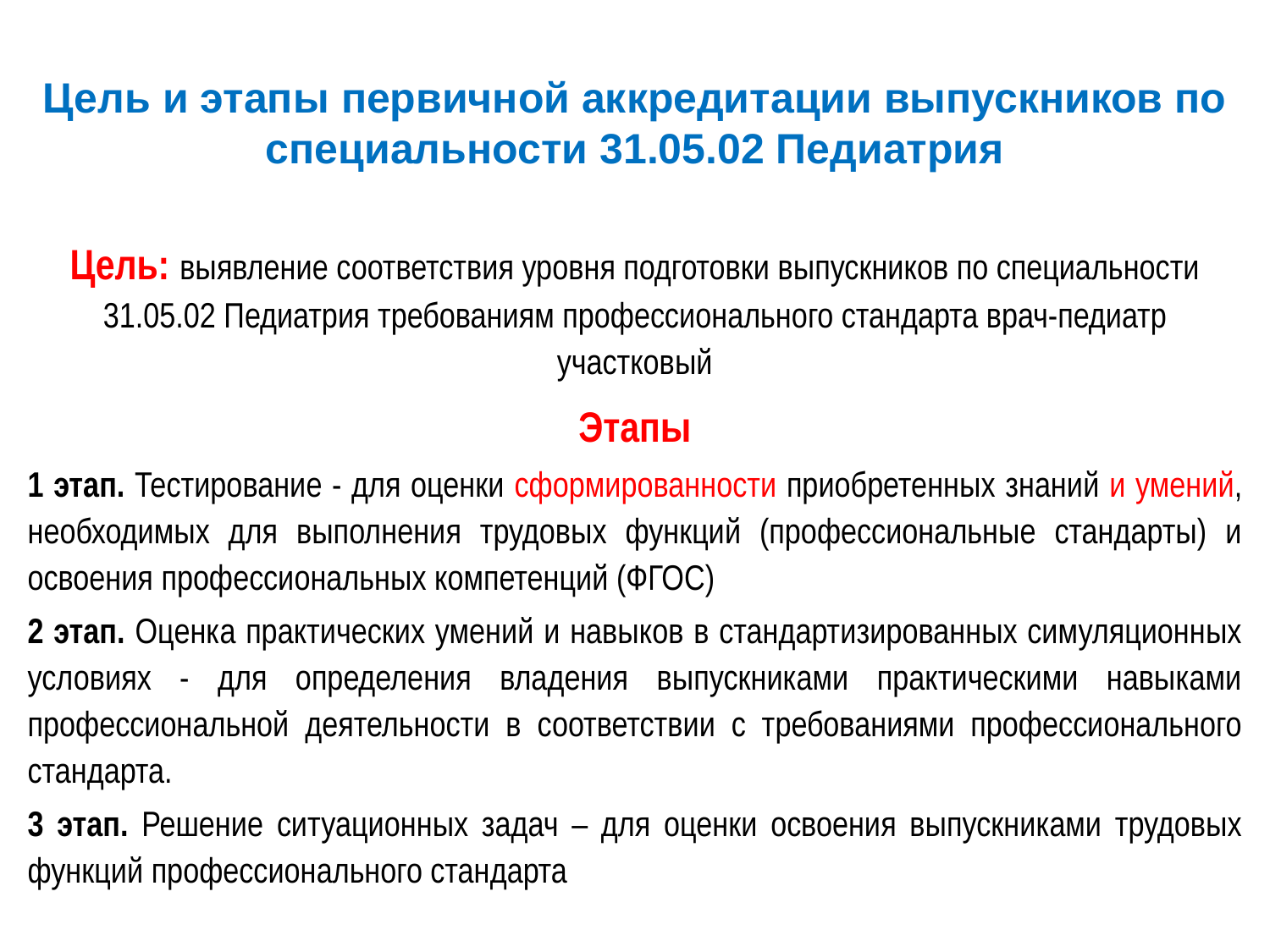

# Цель и этапы первичной аккредитации выпускников по специальности 31.05.02 Педиатрия
Цель: выявление соответствия уровня подготовки выпускников по специальности 31.05.02 Педиатрия требованиям профессионального стандарта врач-педиатр участковый
Этапы
1 этап. Тестирование - для оценки сформированности приобретенных знаний и умений, необходимых для выполнения трудовых функций (профессиональные стандарты) и освоения профессиональных компетенций (ФГОС)
2 этап. Оценка практических умений и навыков в стандартизированных симуляционных условиях - для определения владения выпускниками практическими навыками профессиональной деятельности в соответствии с требованиями профессионального стандарта.
3 этап. Решение ситуационных задач – для оценки освоения выпускниками трудовых функций профессионального стандарта